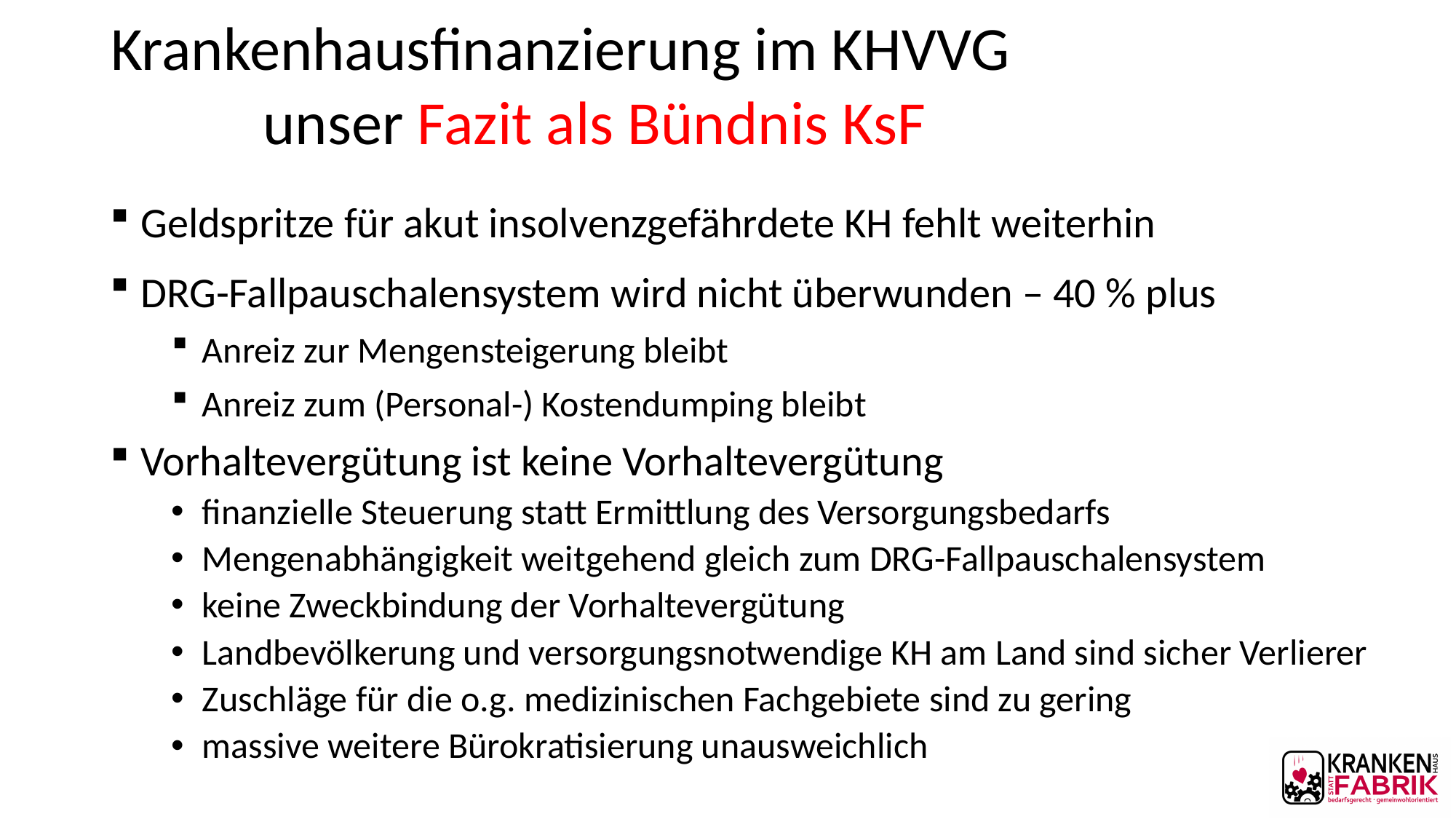

# Krankenhausfinanzierung im KHVVG                                    unser Fazit als Bündnis KsF
Geldspritze für akut insolvenzgefährdete KH fehlt weiterhin
DRG-Fallpauschalensystem wird nicht überwunden – 40 % plus
Anreiz zur Mengensteigerung bleibt
Anreiz zum (Personal-) Kostendumping bleibt
Vorhaltevergütung ist keine Vorhaltevergütung
finanzielle Steuerung statt Ermittlung des Versorgungsbedarfs
Mengenabhängigkeit weitgehend gleich zum DRG-Fallpauschalensystem
keine Zweckbindung der Vorhaltevergütung
Landbevölkerung und versorgungsnotwendige KH am Land sind sicher Verlierer
Zuschläge für die o.g. medizinischen Fachgebiete sind zu gering
massive weitere Bürokratisierung unausweichlich